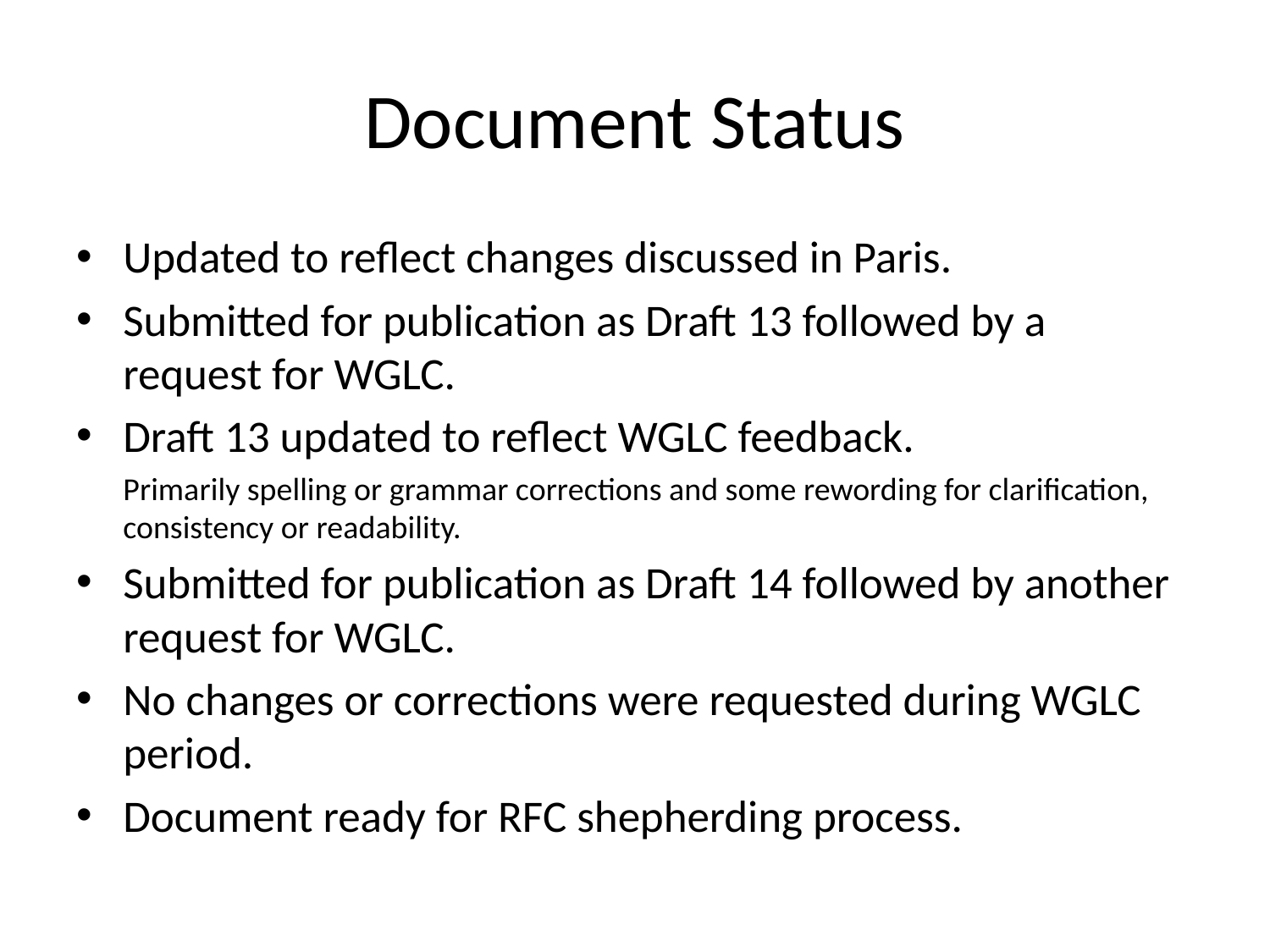

# Document Status
Updated to reflect changes discussed in Paris.
Submitted for publication as Draft 13 followed by a request for WGLC.
Draft 13 updated to reflect WGLC feedback.
	Primarily spelling or grammar corrections and some rewording for clarification, consistency or readability.
Submitted for publication as Draft 14 followed by another request for WGLC.
No changes or corrections were requested during WGLC period.
Document ready for RFC shepherding process.